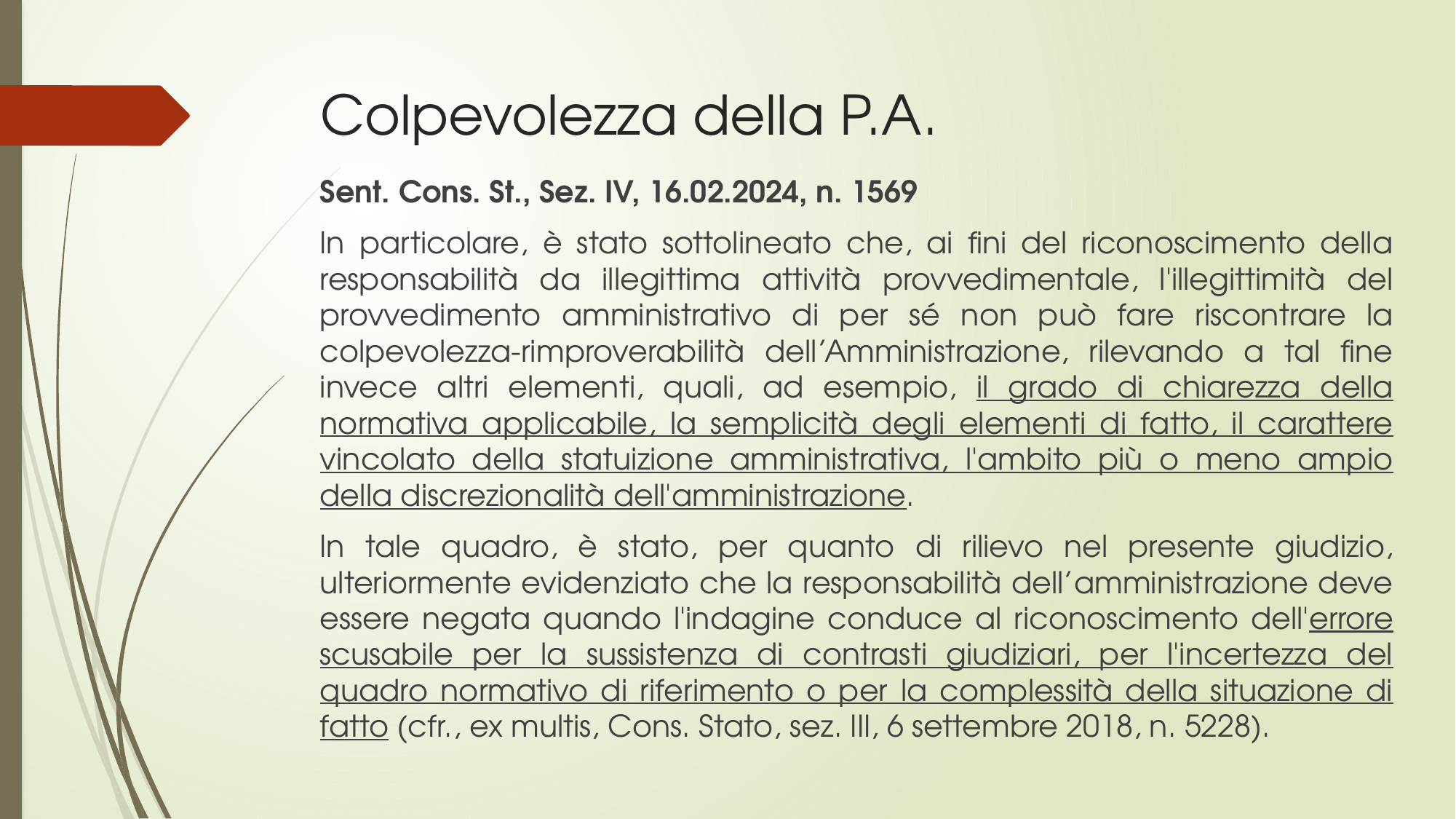

# Colpevolezza della P.A.
Sent. Cons. St., Sez. IV, 16.02.2024, n. 1569
In particolare, è stato sottolineato che, ai fini del riconoscimento della responsabilità da illegittima attività provvedimentale, l'illegittimità del provvedimento amministrativo di per sé non può fare riscontrare la colpevolezza-rimproverabilità dell’Amministrazione, rilevando a tal fine invece altri elementi, quali, ad esempio, il grado di chiarezza della normativa applicabile, la semplicità degli elementi di fatto, il carattere vincolato della statuizione amministrativa, l'ambito più o meno ampio della discrezionalità dell'amministrazione.
In tale quadro, è stato, per quanto di rilievo nel presente giudizio, ulteriormente evidenziato che la responsabilità dell’amministrazione deve essere negata quando l'indagine conduce al riconoscimento dell'errore scusabile per la sussistenza di contrasti giudiziari, per l'incertezza del quadro normativo di riferimento o per la complessità della situazione di fatto (cfr., ex multis, Cons. Stato, sez. III, 6 settembre 2018, n. 5228).